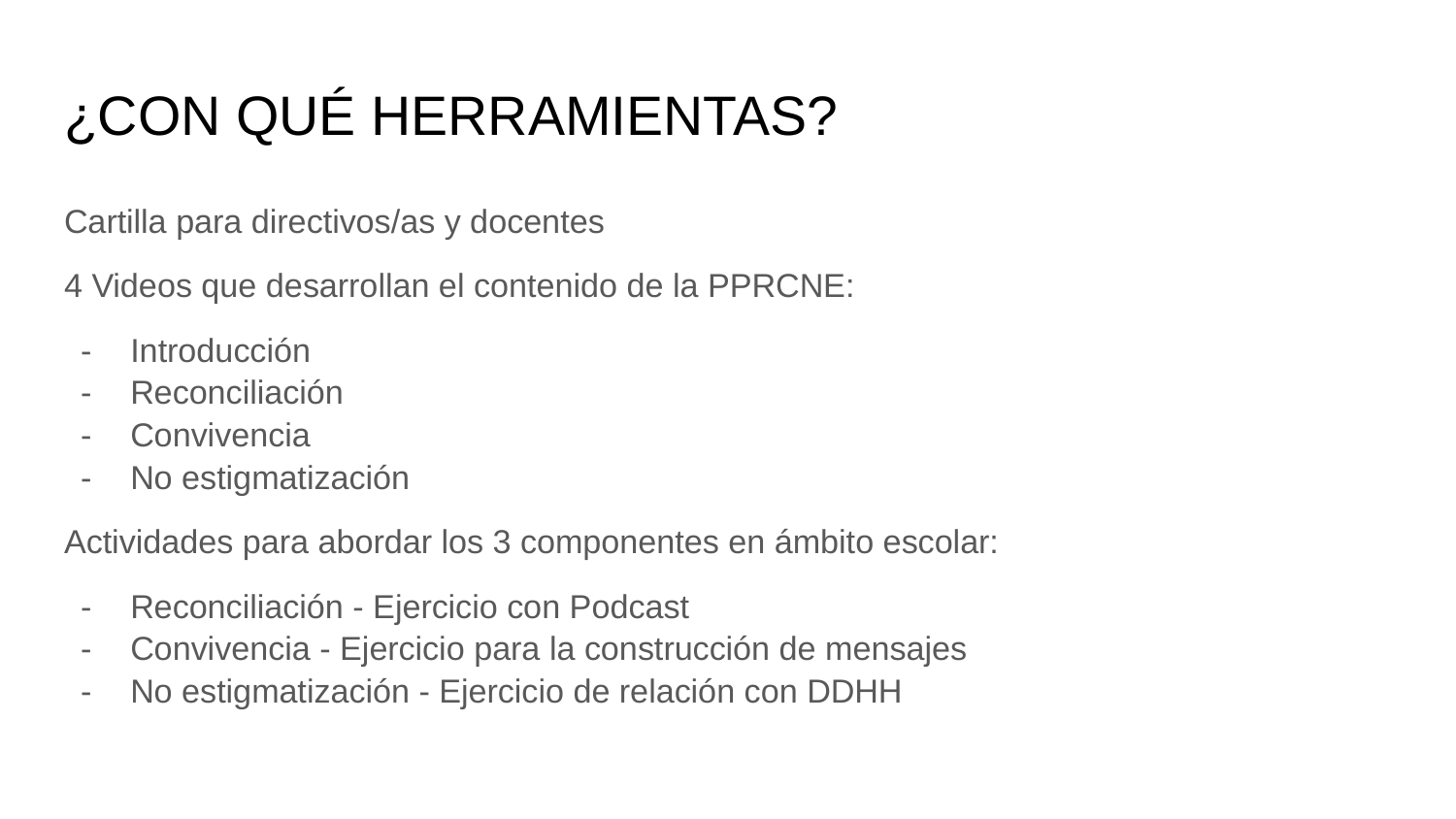

# ¿CON QUÉ HERRAMIENTAS?
Cartilla para directivos/as y docentes
4 Videos que desarrollan el contenido de la PPRCNE:
Introducción
Reconciliación
Convivencia
No estigmatización
Actividades para abordar los 3 componentes en ámbito escolar:
Reconciliación - Ejercicio con Podcast
Convivencia - Ejercicio para la construcción de mensajes
No estigmatización - Ejercicio de relación con DDHH